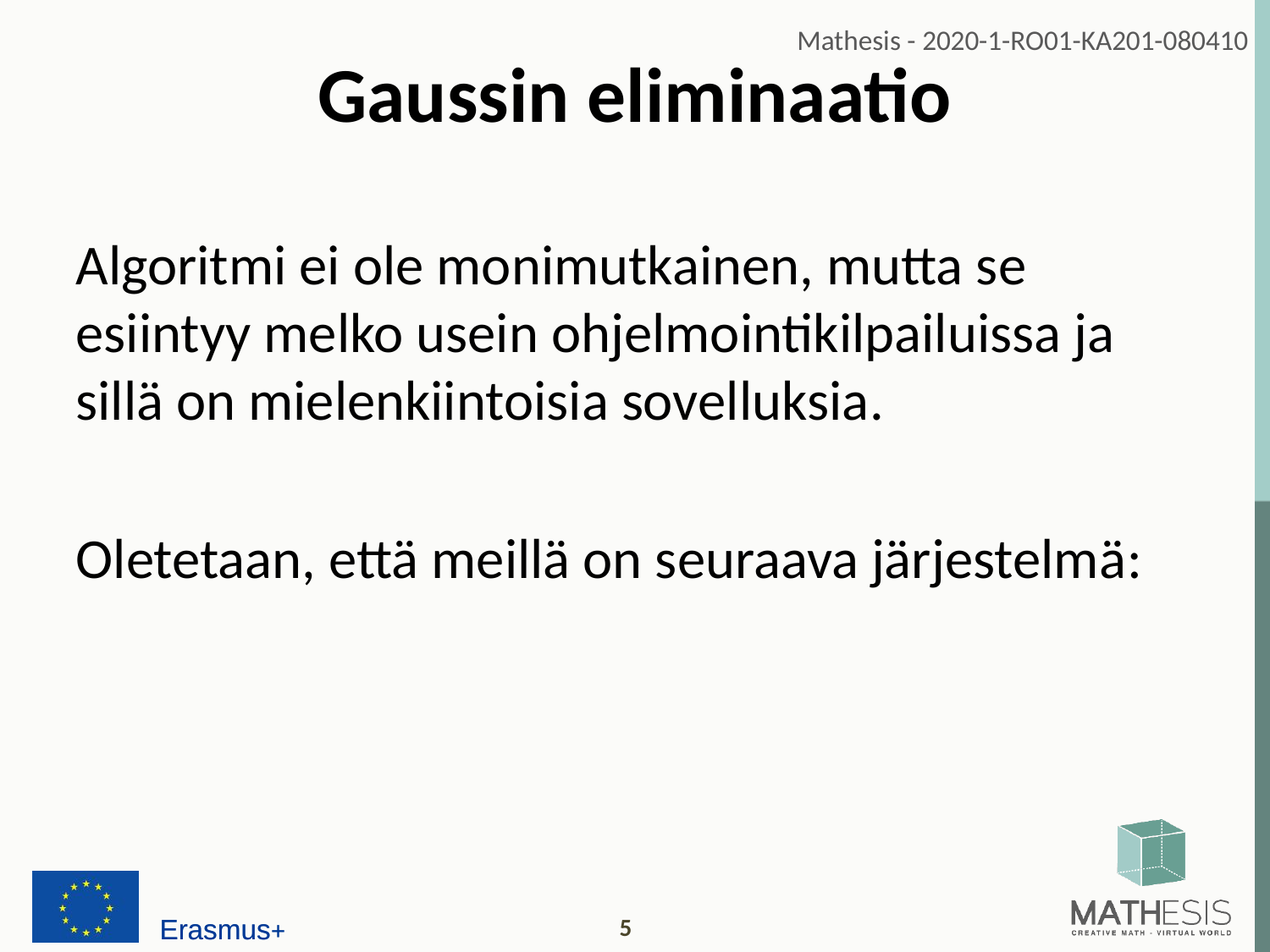

# Gaussin eliminaatio
Algoritmi ei ole monimutkainen, mutta se esiintyy melko usein ohjelmointikilpailuissa ja sillä on mielenkiintoisia sovelluksia.

Oletetaan, että meillä on seuraava järjestelmä: